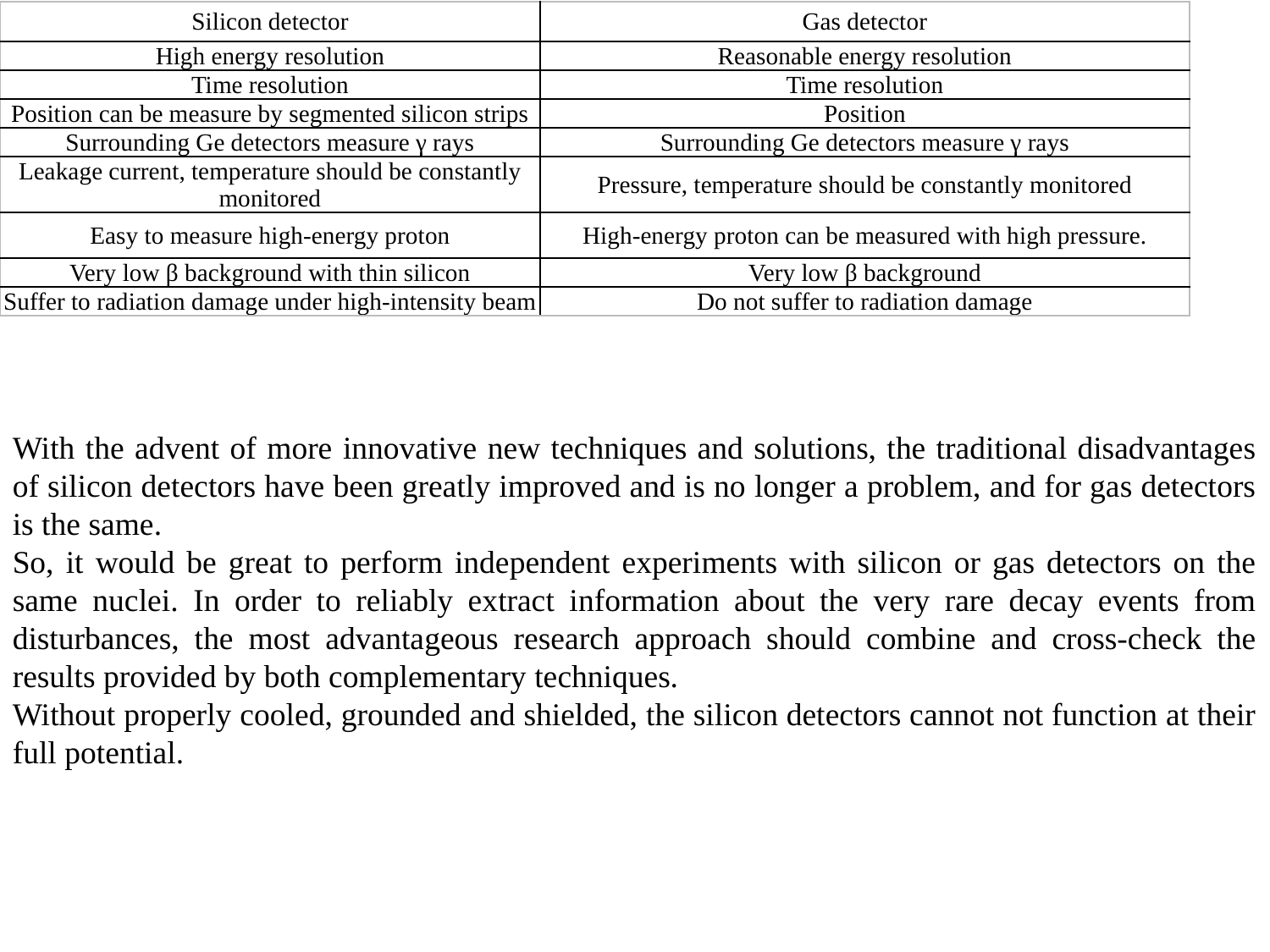

| Silicon detector | Gas detector |
| --- | --- |
| High energy resolution | Reasonable energy resolution |
| Time resolution | Time resolution |
| Position can be measure by segmented silicon strips | Position |
| Surrounding Ge detectors measure γ rays | Surrounding Ge detectors measure γ rays |
| Leakage current, temperature should be constantly monitored | Pressure, temperature should be constantly monitored |
| Easy to measure high-energy proton | High-energy proton can be measured with high pressure. |
| Very low β background with thin silicon | Very low β background |
| Suffer to radiation damage under high-intensity beam | Do not suffer to radiation damage |
With the advent of more innovative new techniques and solutions, the traditional disadvantages of silicon detectors have been greatly improved and is no longer a problem, and for gas detectors is the same.
So, it would be great to perform independent experiments with silicon or gas detectors on the same nuclei. In order to reliably extract information about the very rare decay events from disturbances, the most advantageous research approach should combine and cross-check the results provided by both complementary techniques.
Without properly cooled, grounded and shielded, the silicon detectors cannot not function at their full potential.